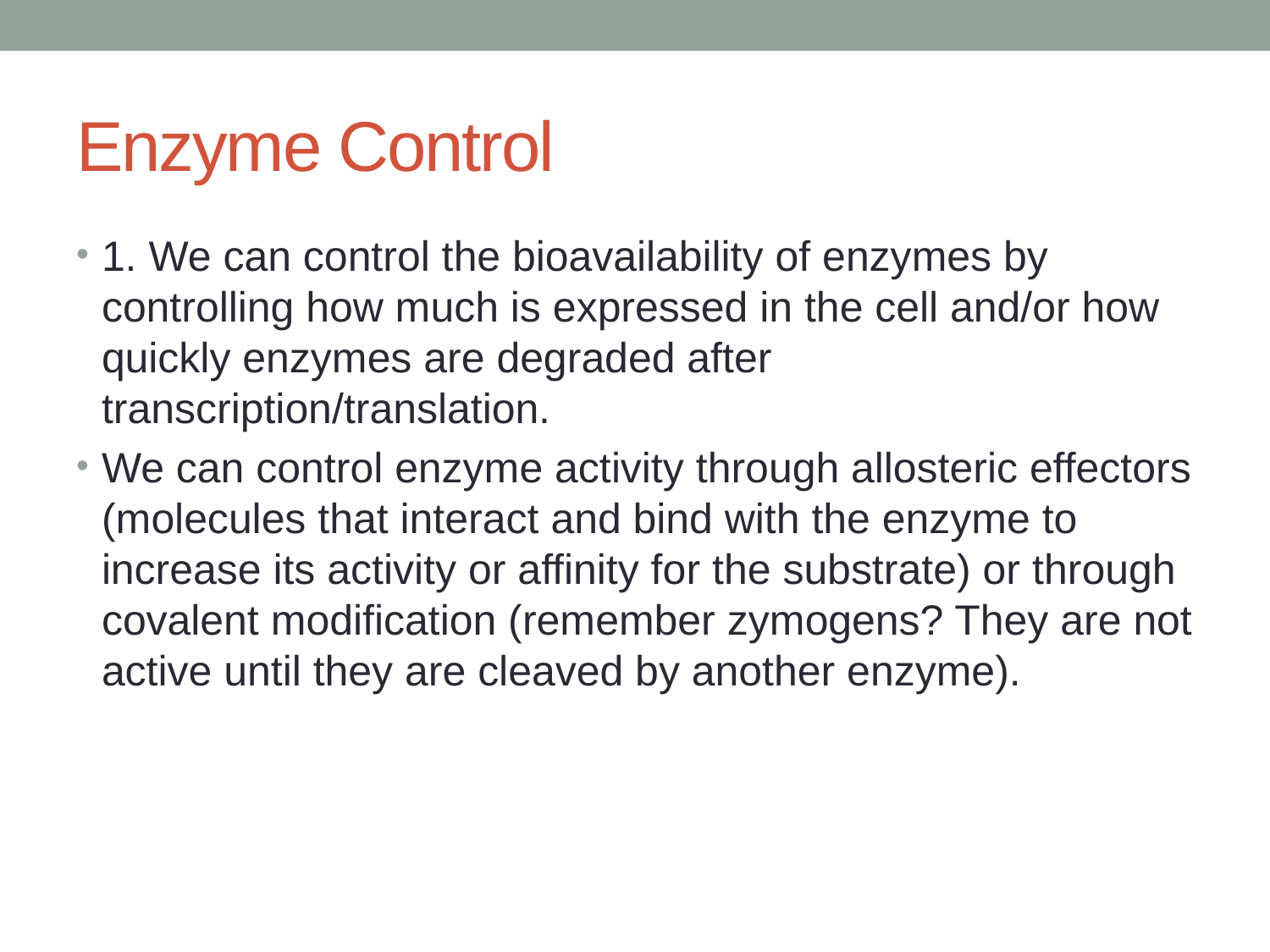

# Enzyme Control
1. We can control the bioavailability of enzymes by controlling how much is expressed in the cell and/or how quickly enzymes are degraded after transcription/translation.
We can control enzyme activity through allosteric effectors (molecules that interact and bind with the enzyme to increase its activity or affinity for the substrate) or through covalent modification (remember zymogens? They are not active until they are cleaved by another enzyme).